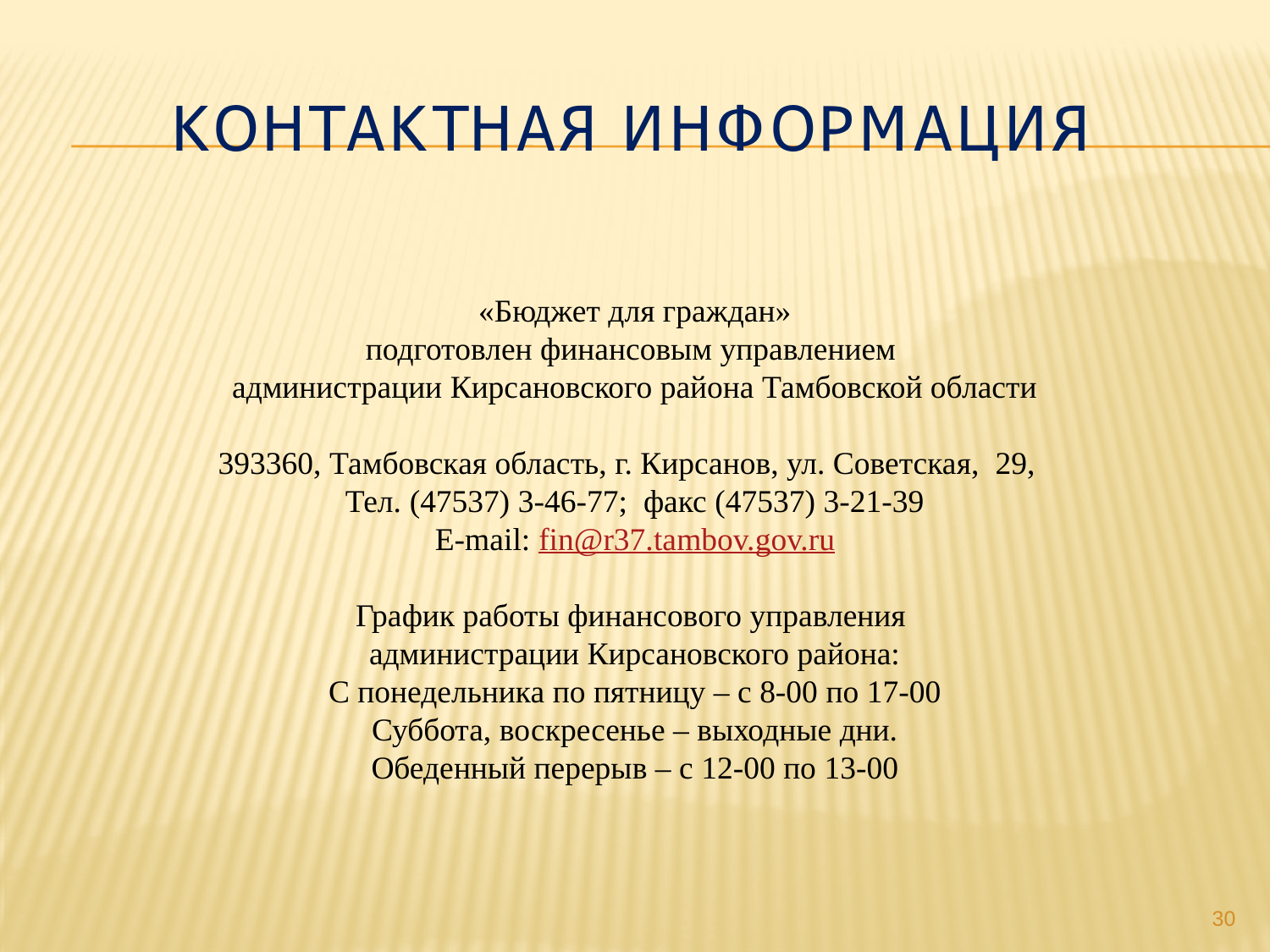

# Контактная информация

«Бюджет для граждан»
подготовлен финансовым управлением
администрации Кирсановского района Тамбовской области

393360, Тамбовская область, г. Кирсанов, ул. Советская,  29,
Тел. (47537) 3-46-77;  факс (47537) 3-21-39
Е-mail: fin@r37.tambov.gov.ru

График работы финансового управления
администрации Кирсановского района:
С понедельника по пятницу – с 8-00 по 17-00
Суббота, воскресенье – выходные дни.
Обеденный перерыв – с 12-00 по 13-00

30